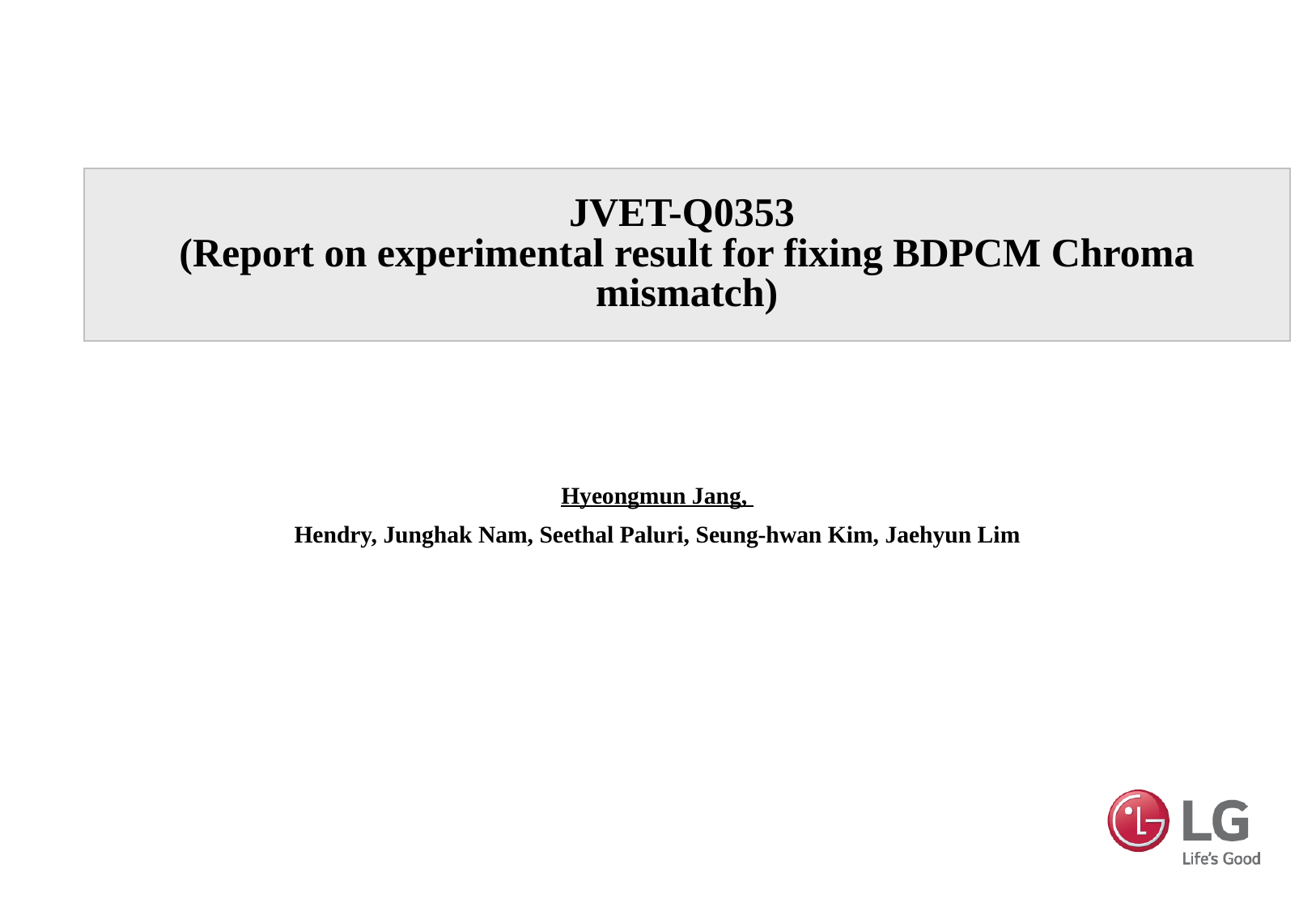

# JVET-Q0353 (Report on experimental result for fixing BDPCM Chroma mismatch)
Hyeongmun Jang,
Hendry, Junghak Nam, Seethal Paluri, Seung-hwan Kim, Jaehyun Lim